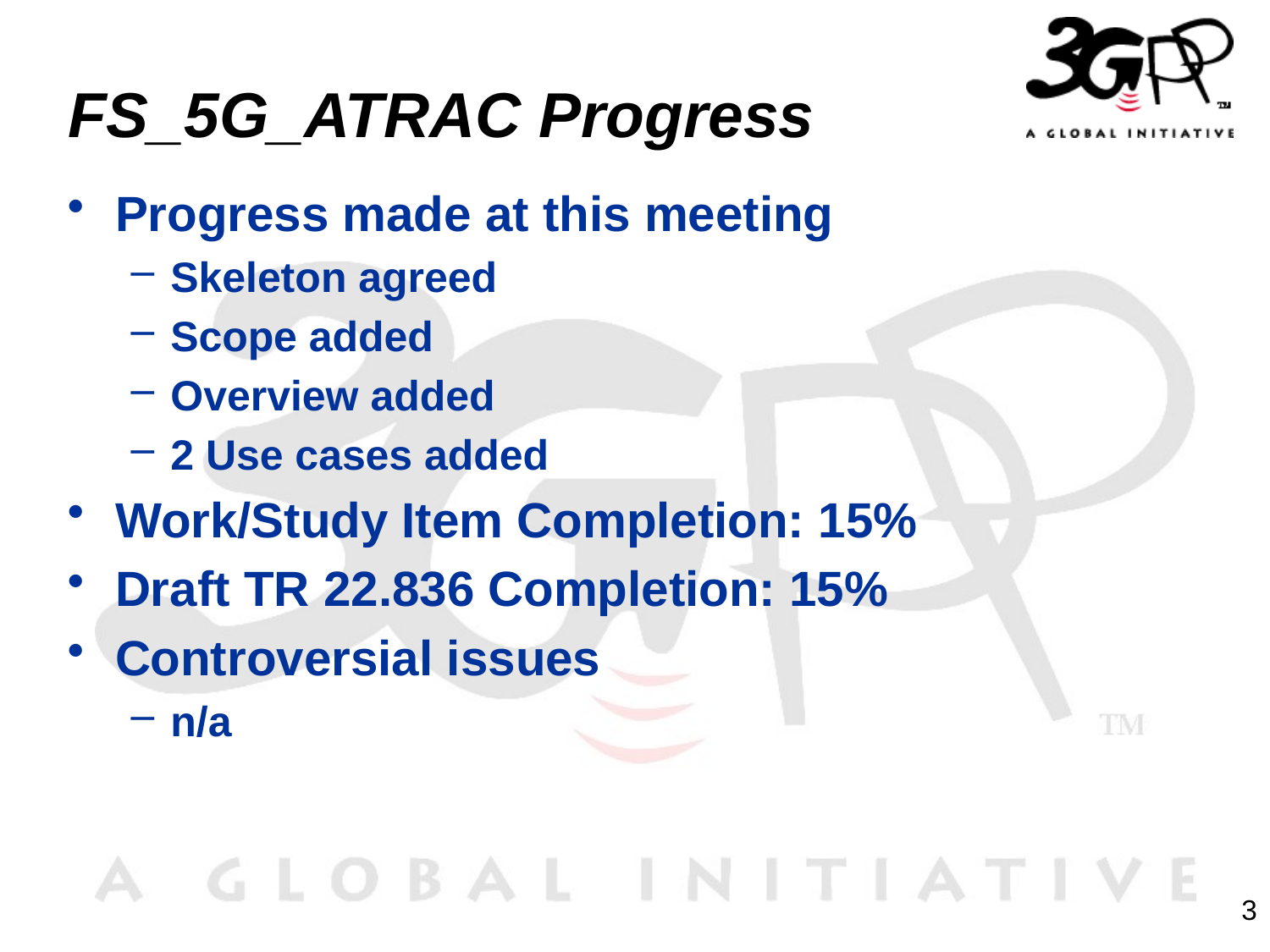

# FS_5G_ATRAC Progress
Progress made at this meeting
Skeleton agreed
Scope added
Overview added
2 Use cases added
Work/Study Item Completion: 15%
Draft TR 22.836 Completion: 15%
Controversial issues
n/a
3